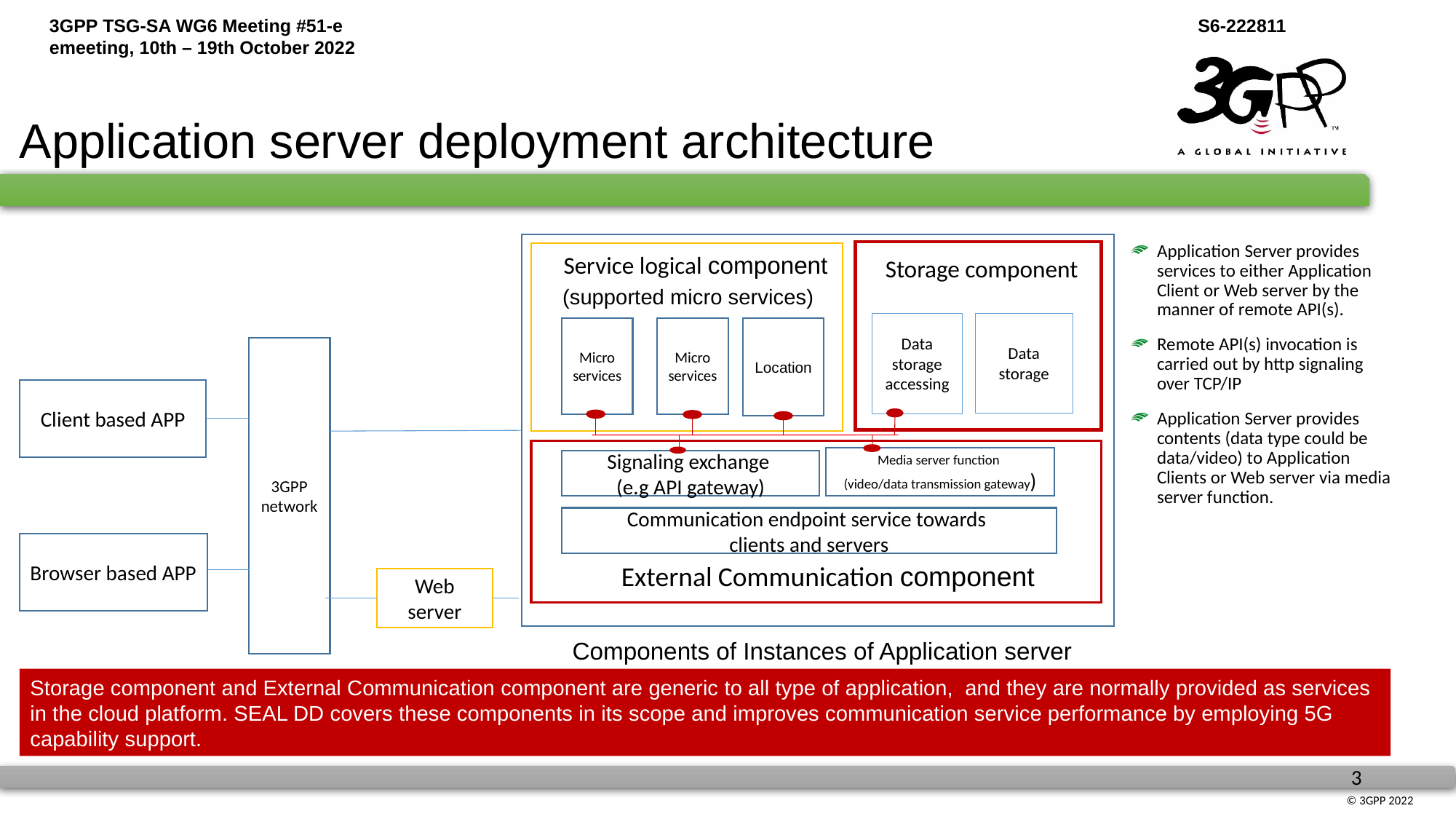

Application server deployment architecture

Service logical component
Storage component
(supported micro services)
Data storage accessing
Data storage
Micro services
Location
Micro services
Client based APP

Media server function
(video/data transmission gateway)
Signaling exchange
(e.g API gateway)
Communication endpoint service towards
clients and servers
Browser based APP
External Communication component
Web server
Components of Instances of Application server
3GPP
network
Application Server provides services to either Application Client or Web server by the manner of remote API(s).
Remote API(s) invocation is carried out by http signaling over TCP/IP
Application Server provides  contents (data type could be data/video) to Application Clients or Web server via media server function.

Storage component and External Communication component are generic to all type of application,  and they are normally provided as services in the cloud platform. SEAL DD covers these components in its scope and improves communication service performance by employing 5G capability support.